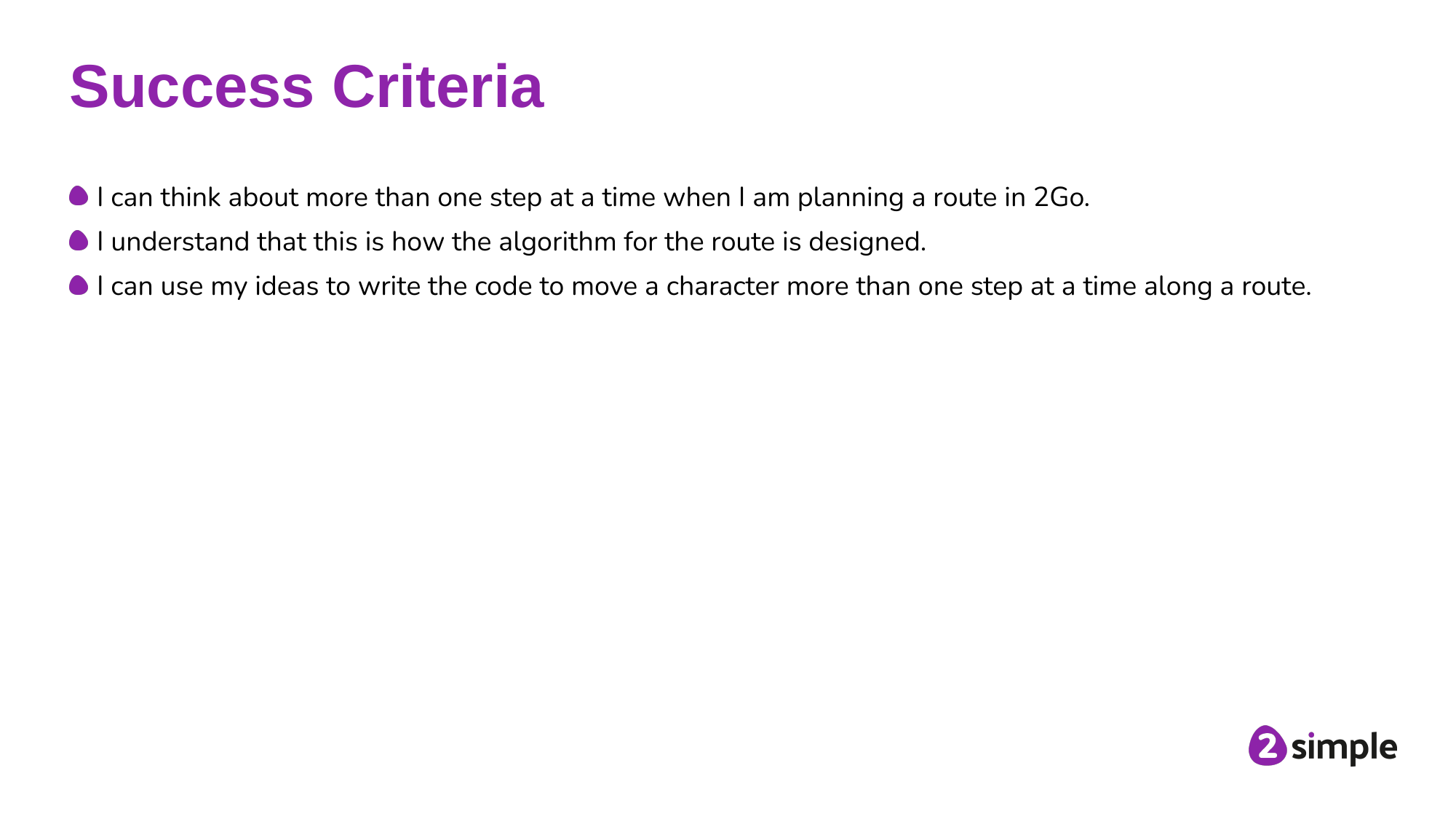

# Success Criteria
I can think about more than one step at a time when I am planning a route in 2Go.
I understand that this is how the algorithm for the route is designed.
I can use my ideas to write the code to move a character more than one step at a time along a route.